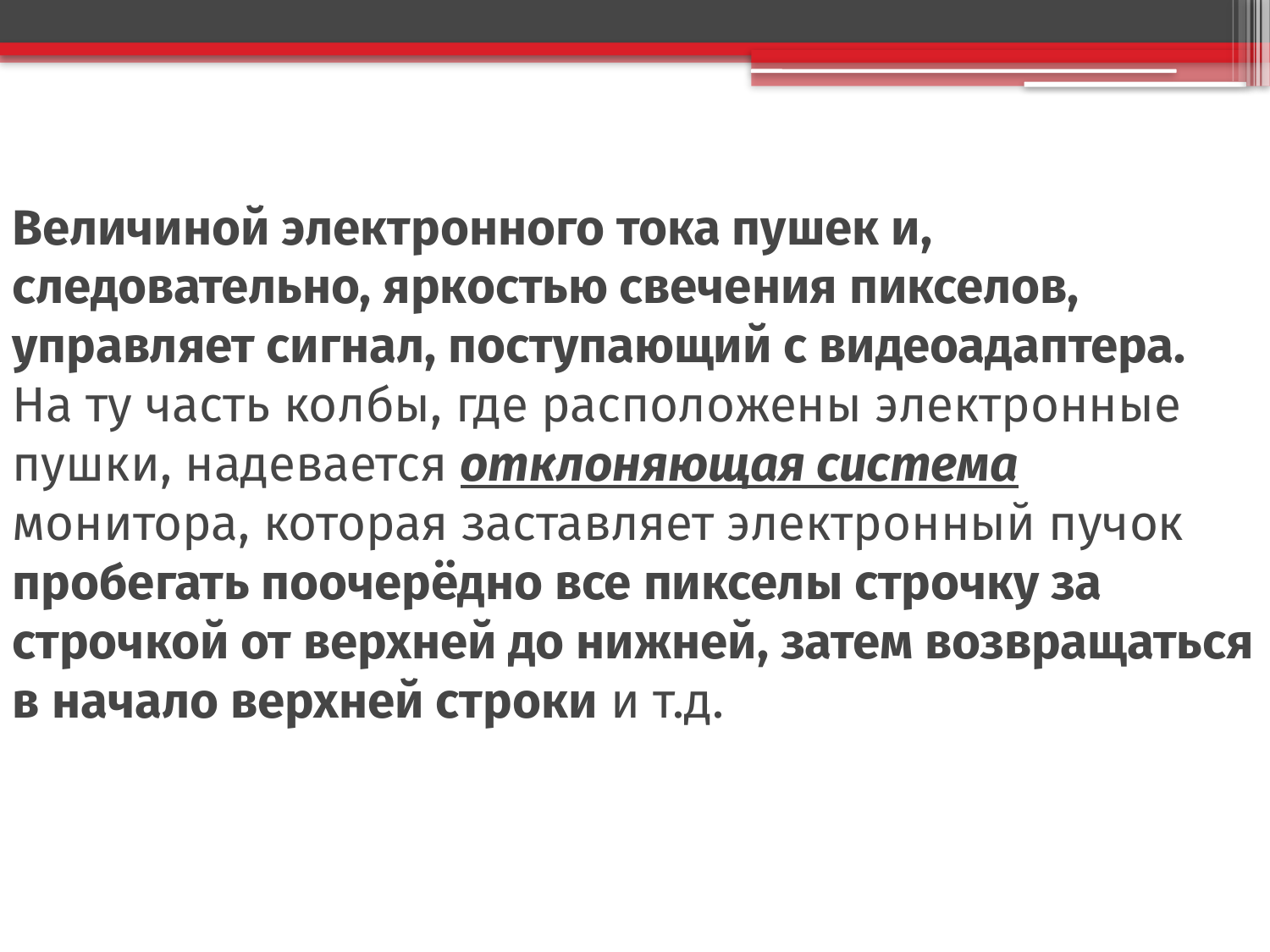

Величиной электронного тока пушек и, следовательно, яркостью свечения пикселов, управляет сигнал, поступающий с видеоадаптера.
На ту часть колбы, где расположены электронные пушки, надевается отклоняющая система монитора, которая заставляет электронный пучок пробегать поочерёдно все пикселы строчку за строчкой от верхней до нижней, затем возвращаться в начало верхней строки и т.д.